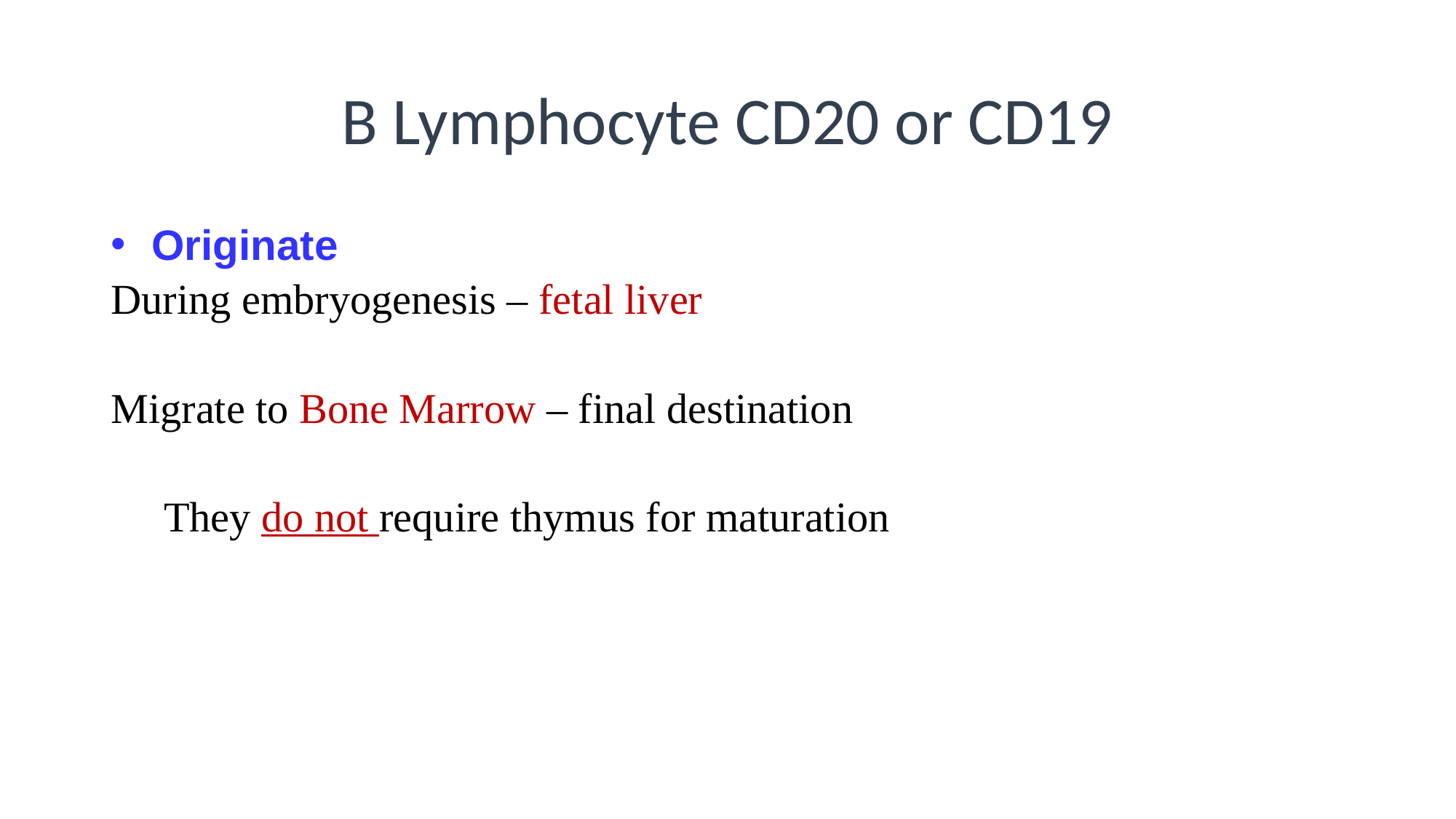

# B Lymphocyte CD20 or CD19
Originate
During embryogenesis – fetal liver

Migrate to Bone Marrow – final destination

     They do not require thymus for maturation